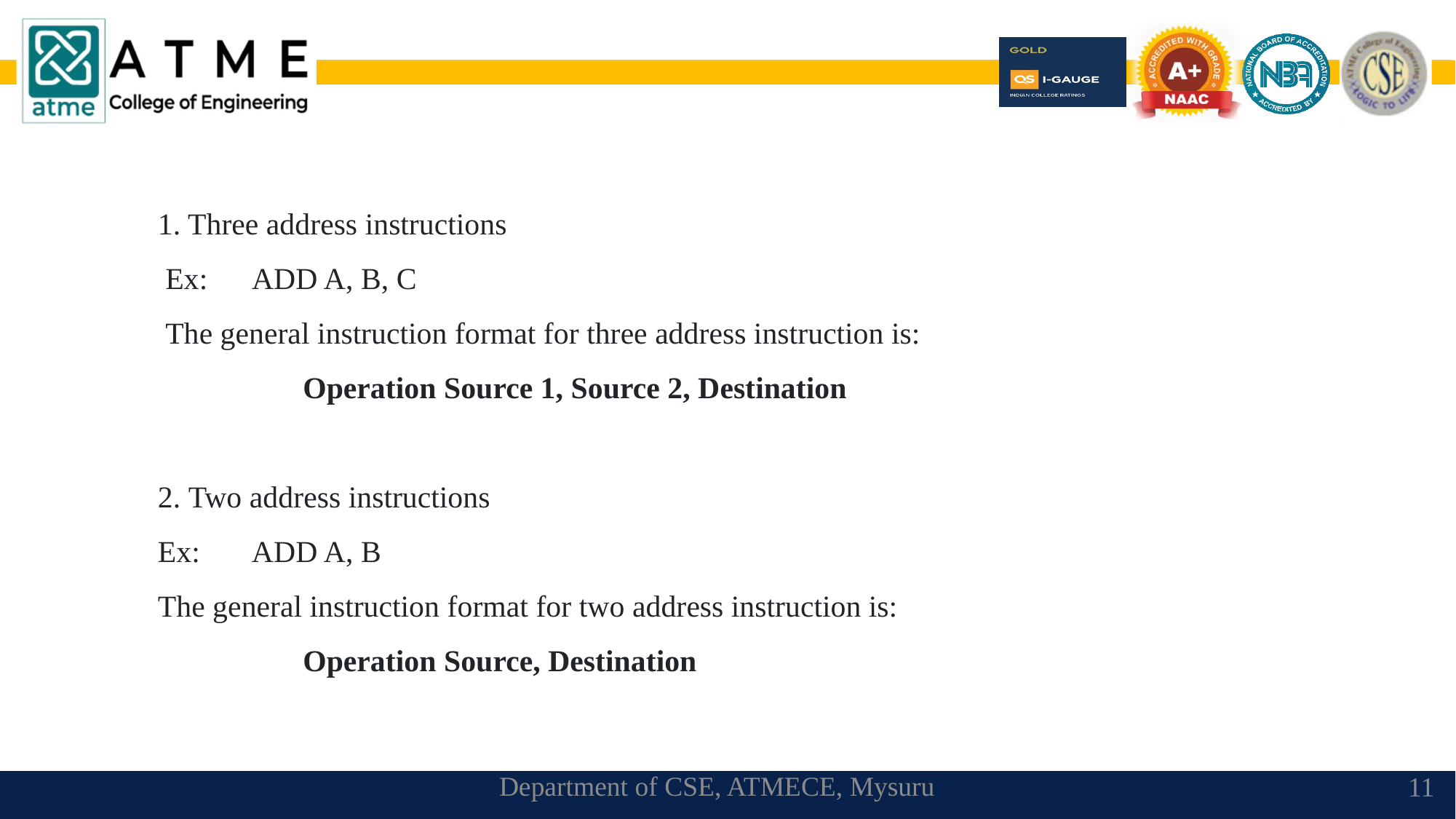

1. Three address instructions
 Ex:      ADD A, B, C
 The general instruction format for three address instruction is:
                   Operation Source 1, Source 2, Destination

2. Two address instructions
Ex:       ADD A, B
The general instruction format for two address instruction is:
                   Operation Source, Destination

Department of CSE, ATMECE, Mysuru
11